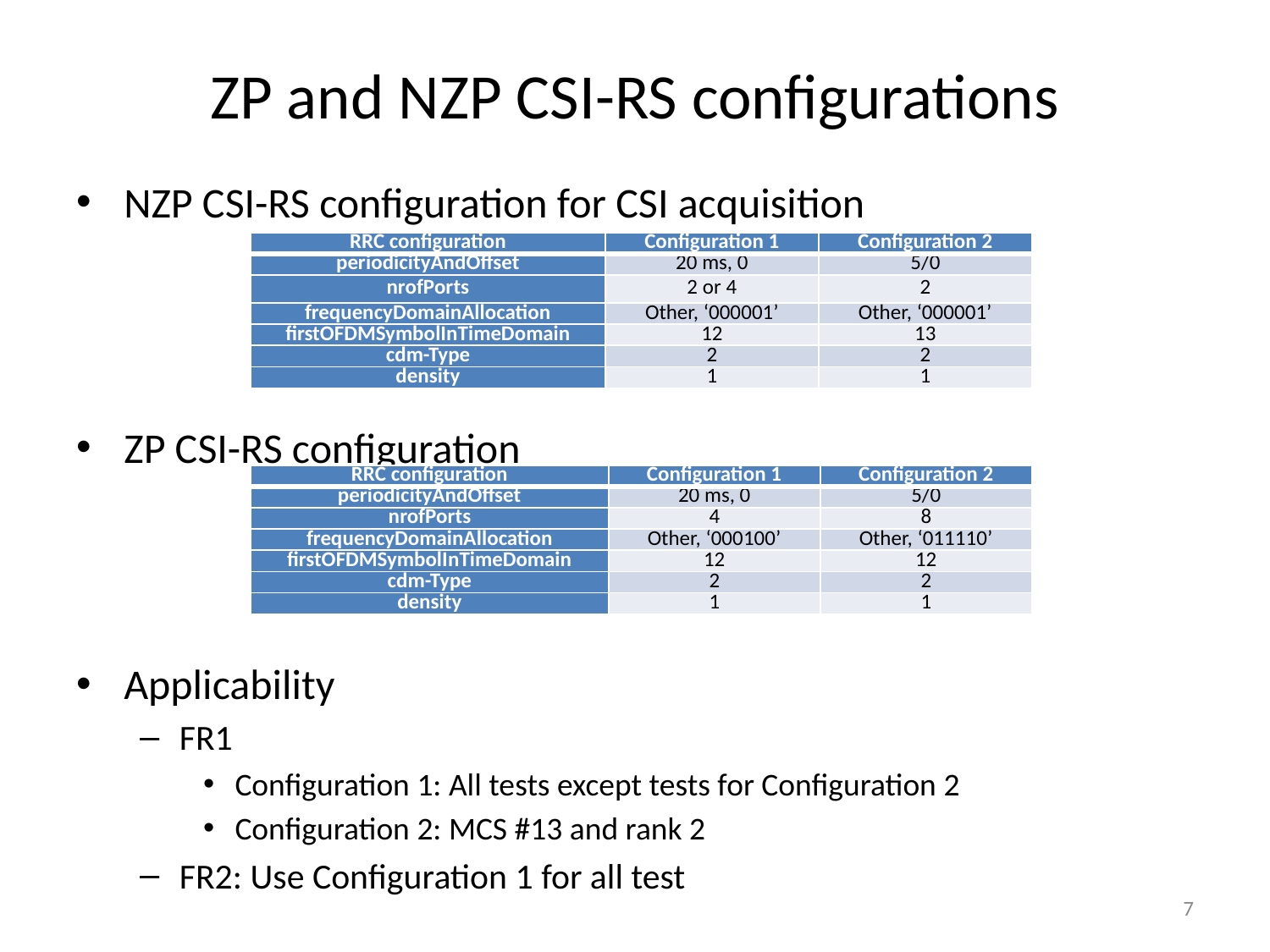

# ZP and NZP CSI-RS configurations
NZP CSI-RS configuration for CSI acquisition

ZP CSI-RS configuration

Applicability
FR1
Configuration 1: All tests except tests for Configuration 2
Configuration 2: MCS #13 and rank 2
FR2: Use Configuration 1 for all test
| RRC configuration | Configuration 1 | Configuration 2 |
| --- | --- | --- |
| periodicityAndOffset | 20 ms, 0 | 5/0 |
| nrofPorts | 2 or 4 | 2 |
| frequencyDomainAllocation | Other, ‘000001’ | Other, ‘000001’ |
| firstOFDMSymbolInTimeDomain | 12 | 13 |
| cdm-Type | 2 | 2 |
| density | 1 | 1 |
| RRC configuration | Configuration 1 | Configuration 2 |
| --- | --- | --- |
| periodicityAndOffset | 20 ms, 0 | 5/0 |
| nrofPorts | 4 | 8 |
| frequencyDomainAllocation | Other, ‘000100’ | Other, ‘011110’ |
| firstOFDMSymbolInTimeDomain | 12 | 12 |
| cdm-Type | 2 | 2 |
| density | 1 | 1 |
7